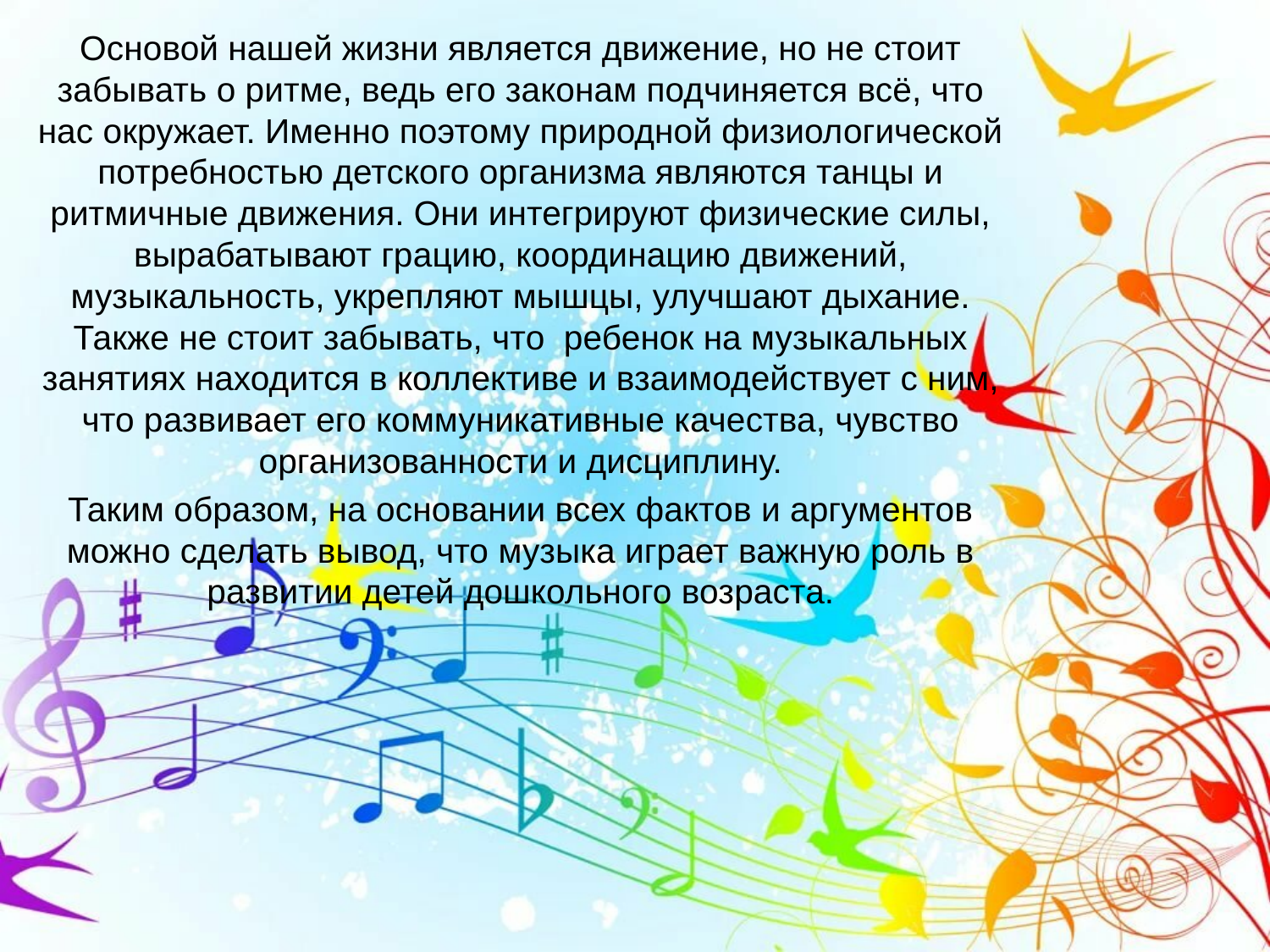

Основой нашей жизни является движение, но не стоит забывать о ритме, ведь его законам подчиняется всё, что нас окружает. Именно поэтому природной физиологической потребностью детского организма являются танцы и ритмичные движения. Они интегрируют физические силы, вырабатывают грацию, координацию движений, музыкальность, укрепляют мышцы, улучшают дыхание. Также не стоит забывать, что  ребенок на музыкальных занятиях находится в коллективе и взаимодействует с ним, что развивает его коммуникативные качества, чувство организованности и дисциплину.
Таким образом, на основании всех фактов и аргументов можно сделать вывод, что музыка играет важную роль в развитии детей дошкольного возраста.